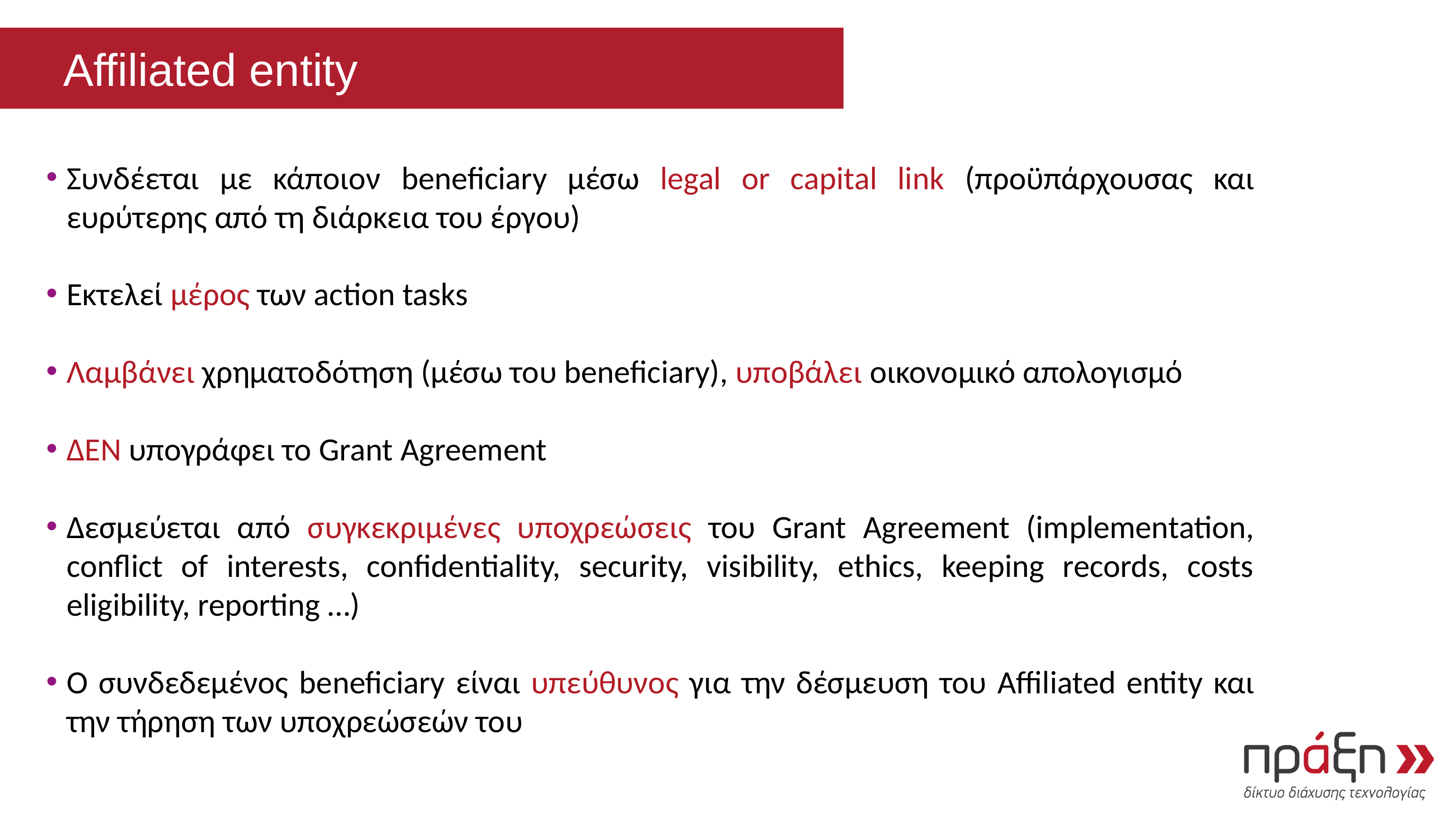

Affiliated entity

Συνδέεται με κάποιον beneficiary μέσω legal or capital link (προϋπάρχουσας και ευρύτερης από τη διάρκεια του έργου)

Εκτελεί μέρος των action tasks

Λαμβάνει χρηματοδότηση (μέσω του beneficiary), υποβάλει οικονομικό απολογισμό

ΔΕΝ υπογράφει το Grant Agreement

Δεσμεύεται από συγκεκριμένες υποχρεώσεις του Grant Agreement (implementation, conflict of interests, confidentiality, security, visibility, ethics, keeping records, costs eligibility, reporting …)

Ο συνδεδεμένος beneficiary είναι υπεύθυνος για την δέσμευση του Affiliated entity και την τήρηση των υποχρεώσεών του